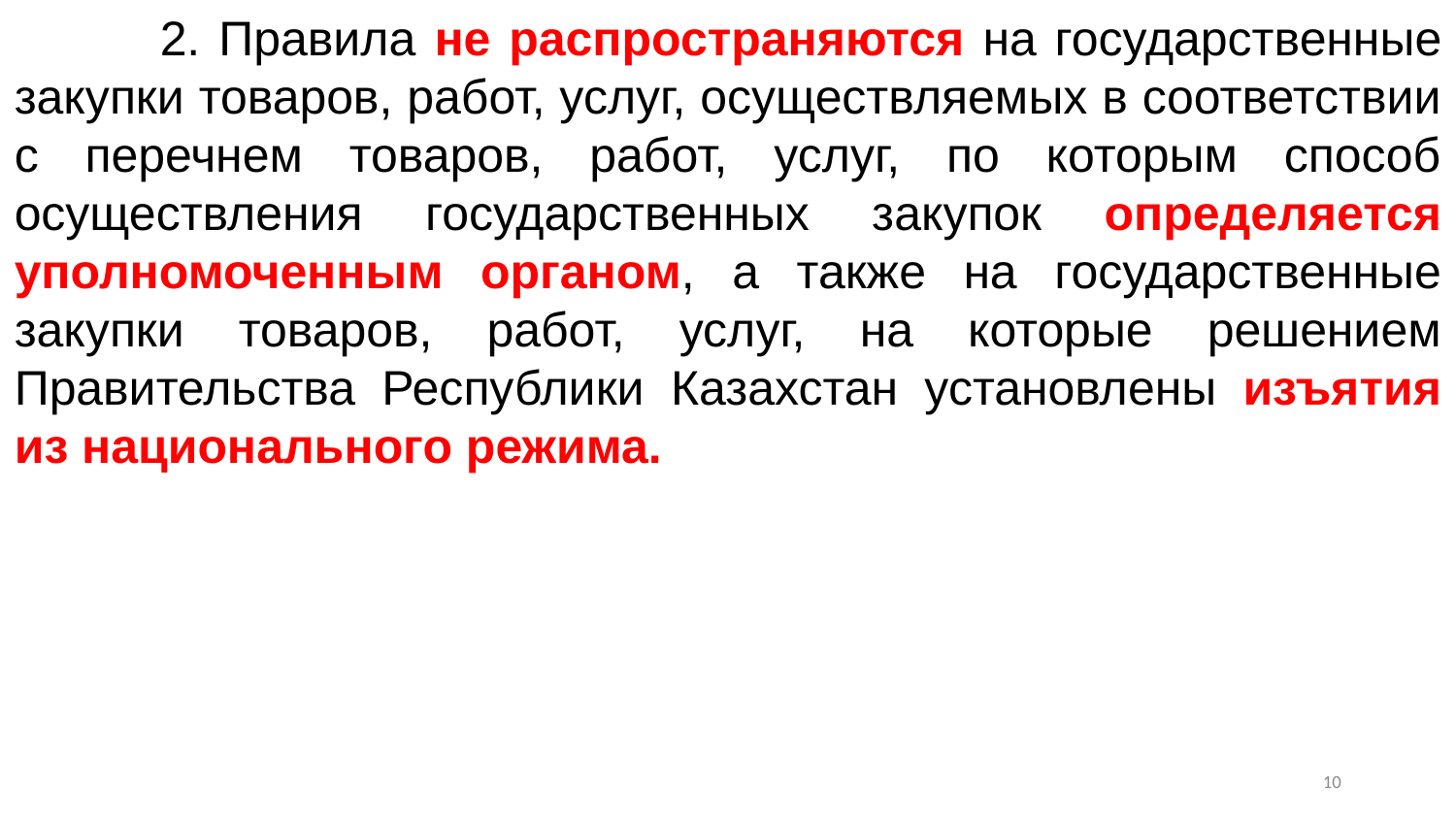

2. Правила не распространяются на государственные закупки товаров, работ, услуг, осуществляемых в соответствии с перечнем товаров, работ, услуг, по которым способ осуществления государственных закупок определяется уполномоченным органом, а также на государственные закупки товаров, работ, услуг, на которые решением Правительства Республики Казахстан установлены изъятия из национального режима.

10